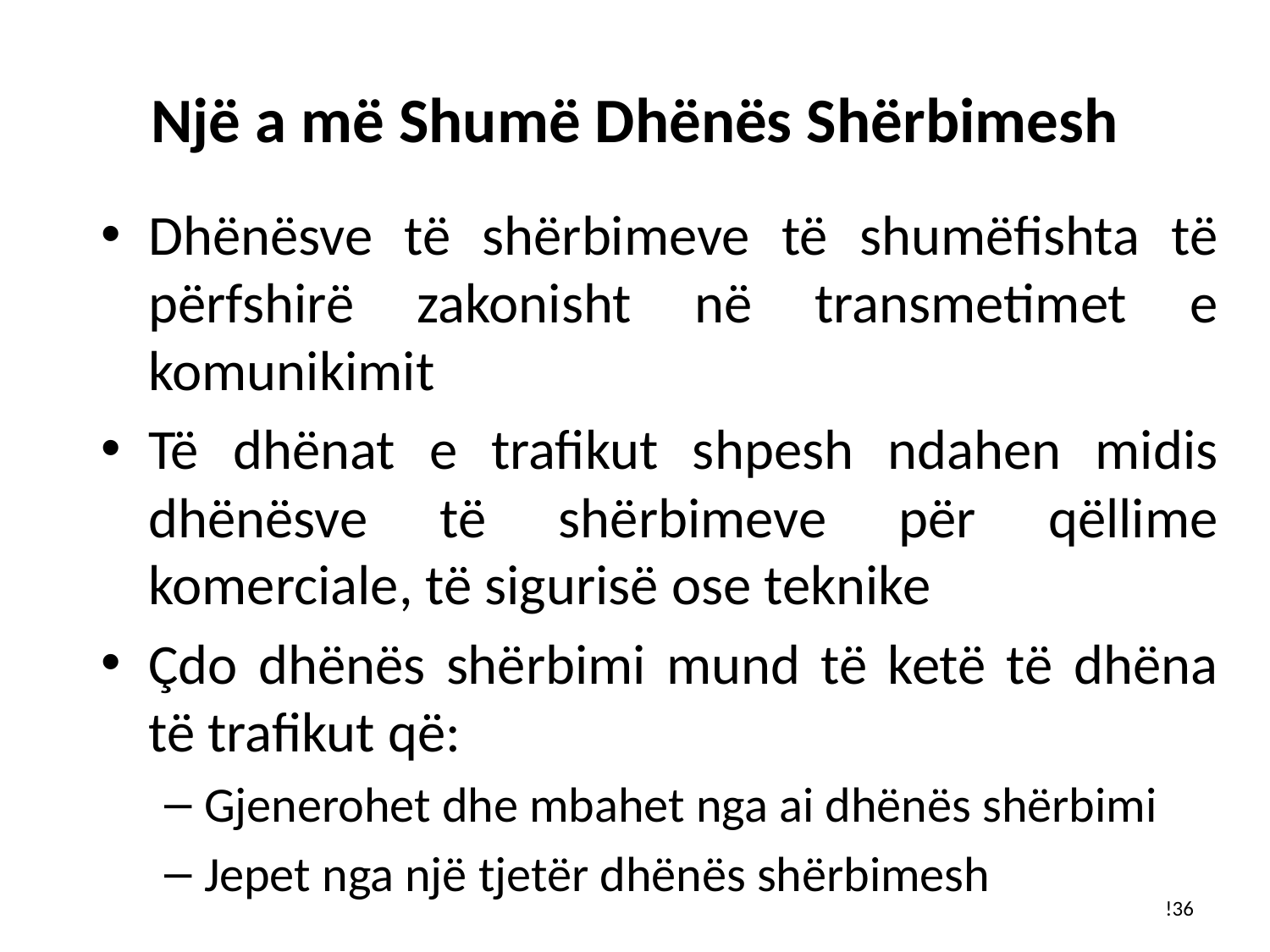

# Një a më Shumë Dhënës Shërbimesh
Dhënësve të shërbimeve të shumëfishta të përfshirë zakonisht në transmetimet e komunikimit
Të dhënat e trafikut shpesh ndahen midis dhënësve të shërbimeve për qëllime komerciale, të sigurisë ose teknike
Çdo dhënës shërbimi mund të ketë të dhëna të trafikut që:
Gjenerohet dhe mbahet nga ai dhënës shërbimi
Jepet nga një tjetër dhënës shërbimesh
!36